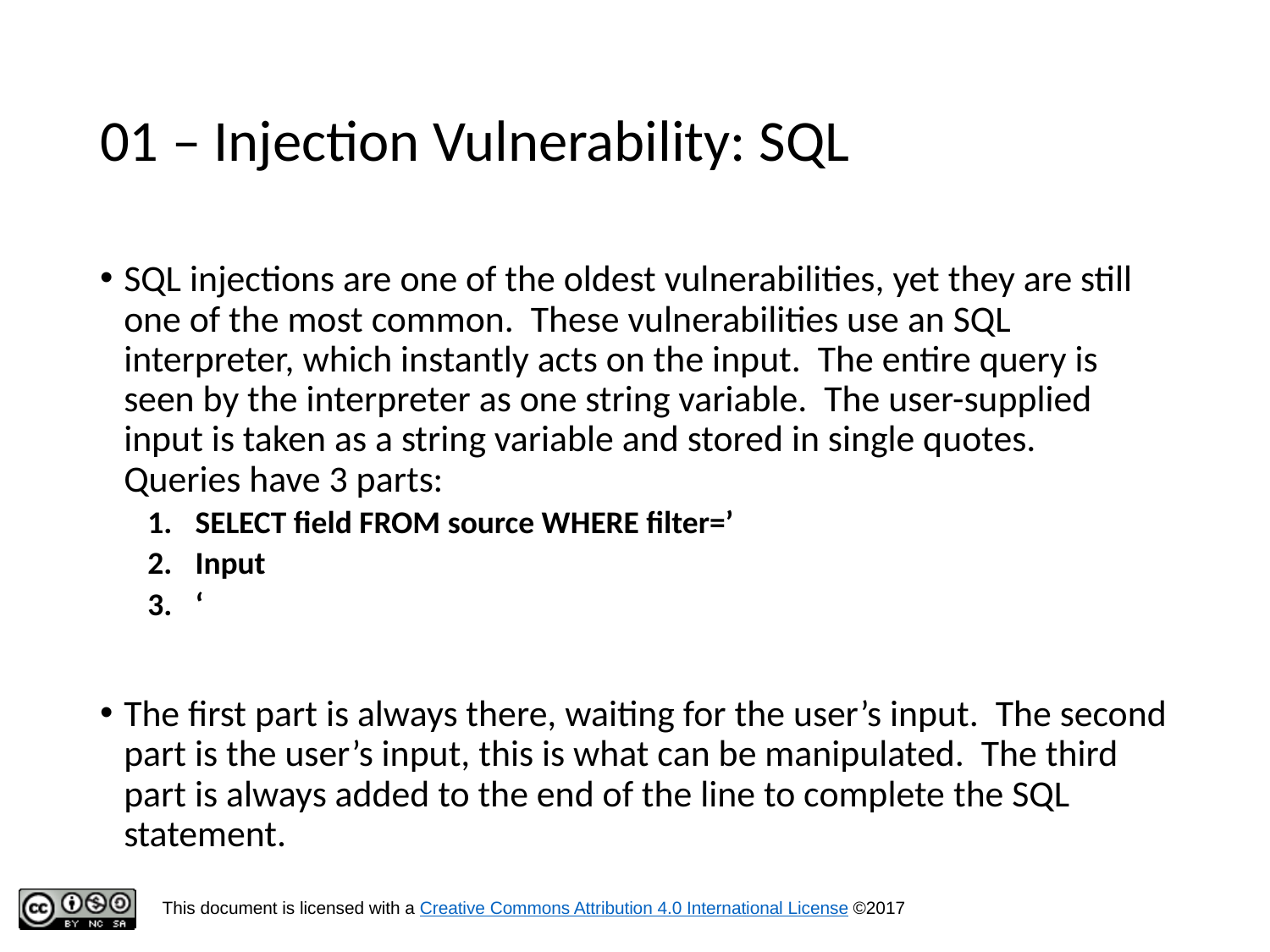

# 01 – Injection Vulnerability: SQL
SQL injections are one of the oldest vulnerabilities, yet they are still one of the most common.  These vulnerabilities use an SQL interpreter, which instantly acts on the input.  The entire query is seen by the interpreter as one string variable.  The user-supplied input is taken as a string variable and stored in single quotes.  Queries have 3 parts:
SELECT field FROM source WHERE filter=’
Input
‘

The first part is always there, waiting for the user’s input.  The second part is the user’s input, this is what can be manipulated.  The third part is always added to the end of the line to complete the SQL statement.